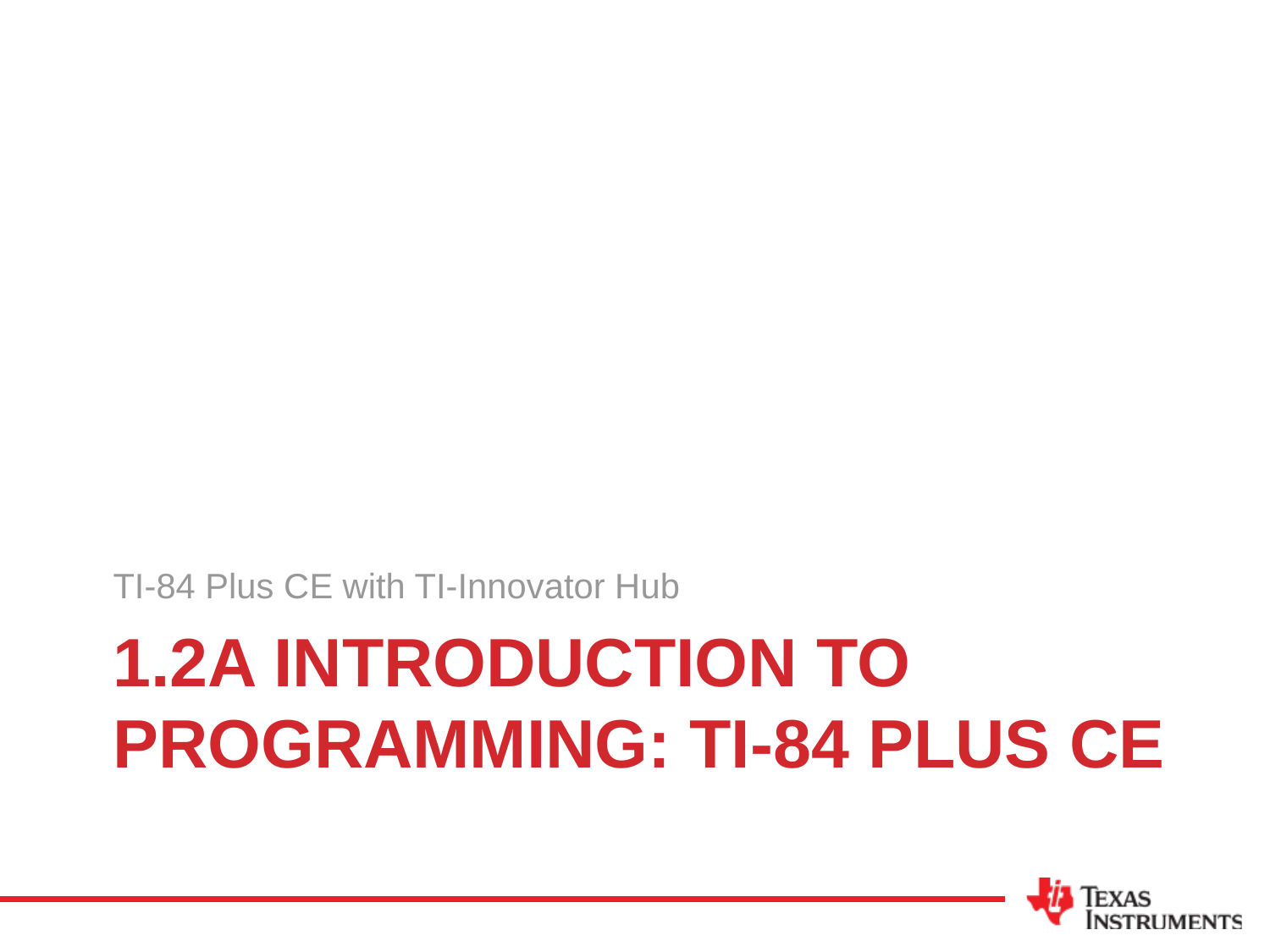

TI-84 Plus CE with TI-Innovator Hub
# 1.2a Introduction to Programming: Ti-84 Plus CE